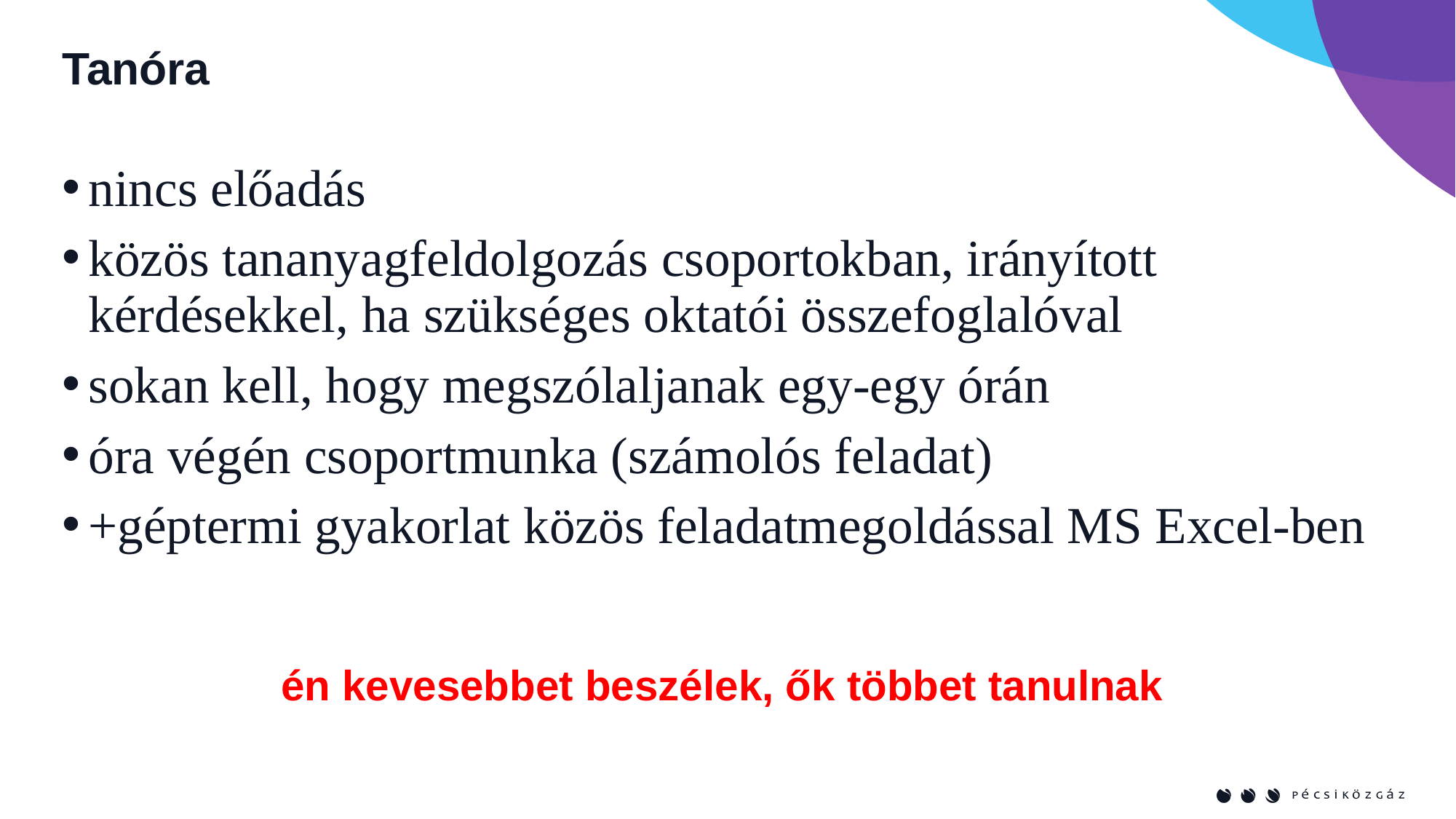

# Tanóra
nincs előadás
közös tananyagfeldolgozás csoportokban, irányított kérdésekkel, ha szükséges oktatói összefoglalóval
sokan kell, hogy megszólaljanak egy-egy órán
óra végén csoportmunka (számolós feladat)
+géptermi gyakorlat közös feladatmegoldással MS Excel-ben

én kevesebbet beszélek, ők többet tanulnak